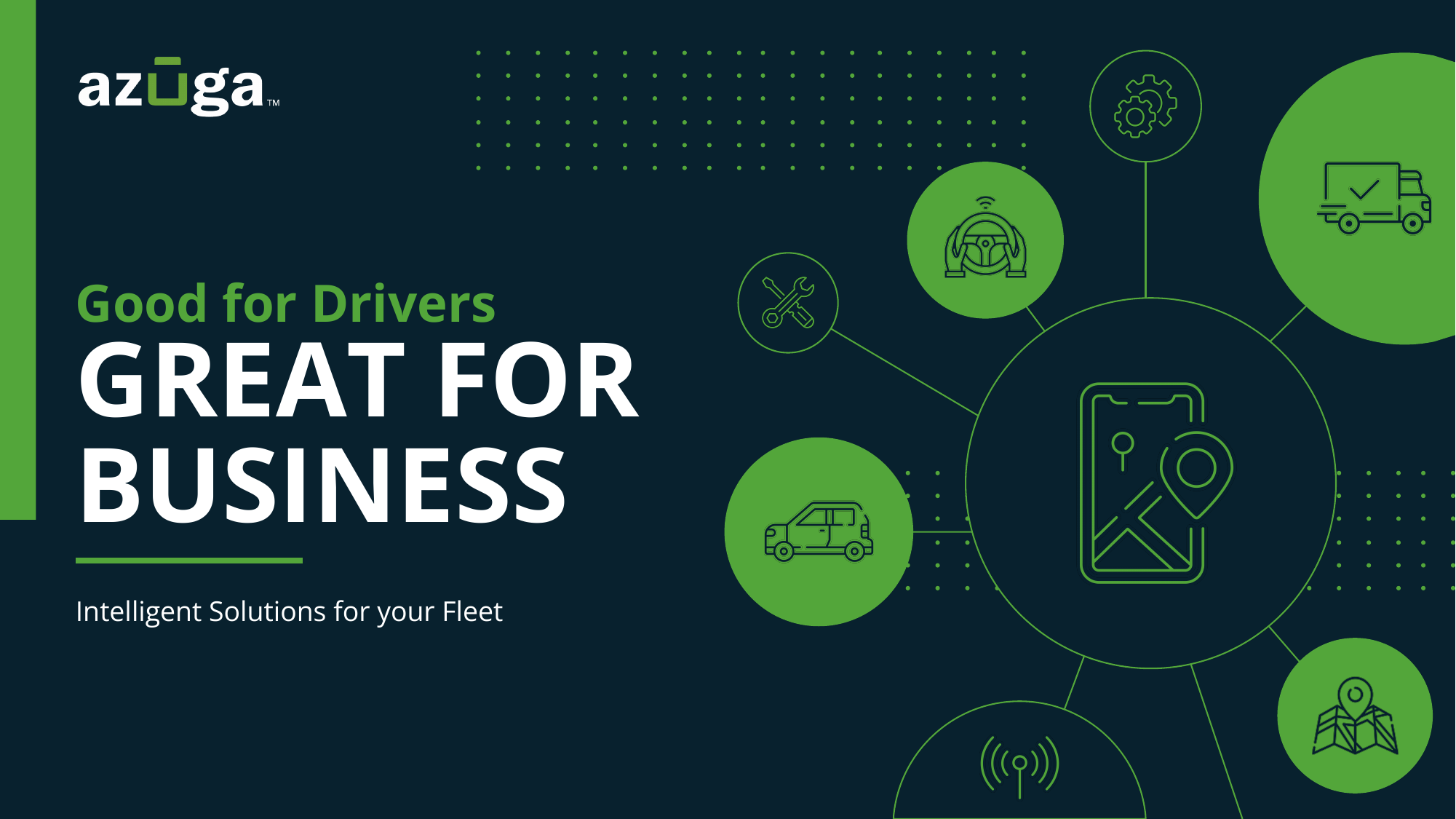

# Good for Drivers GREAT FOR BUSINESS
Intelligent Solutions for your Fleet